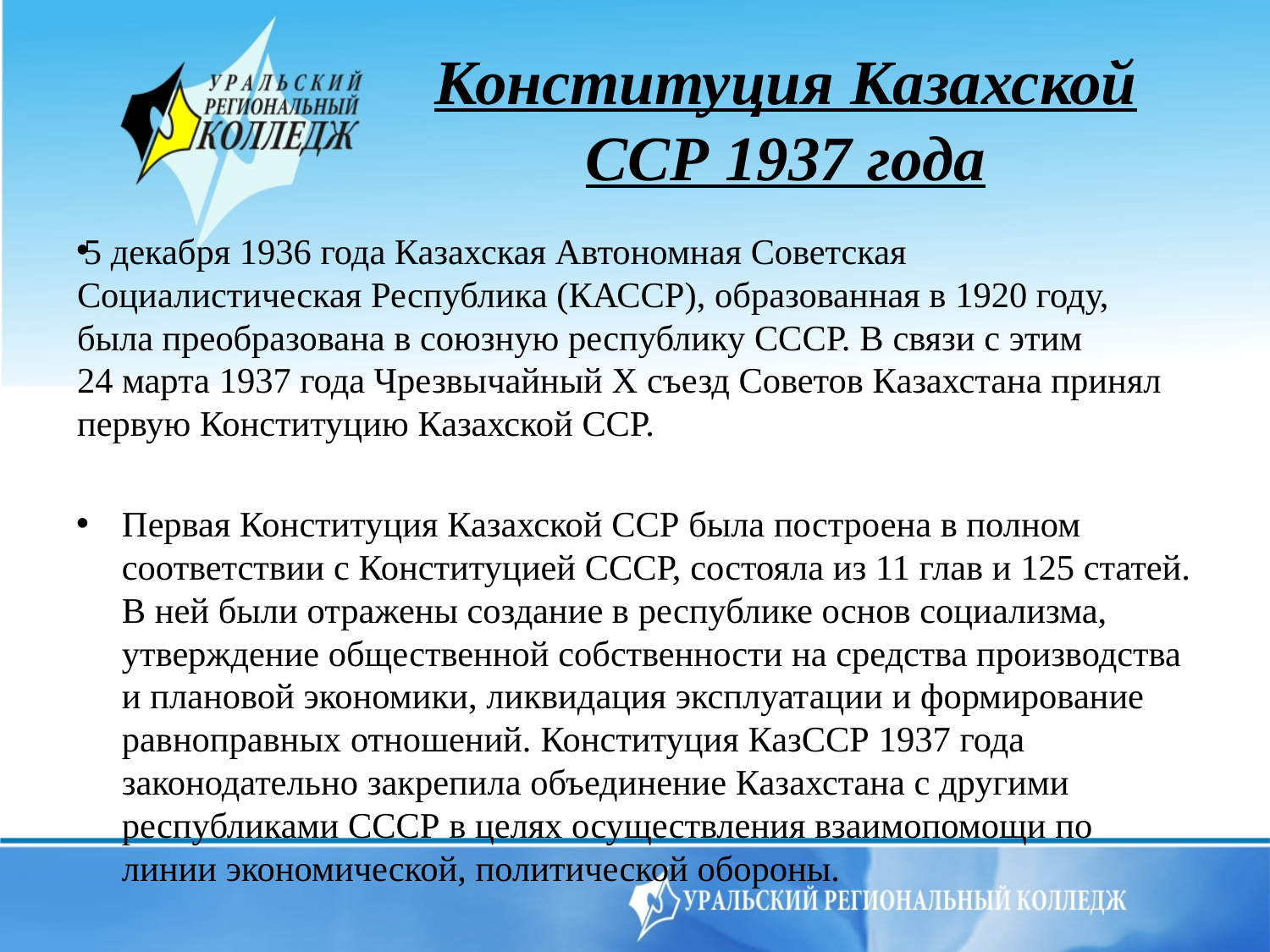

# Конституция Казахской ССР 1937 года
5 декабря 1936 года Казахская Автономная Советская Социалистическая Республика (КАССР), образованная в 1920 году, была преобразована в союзную республику СССР. В связи с этим 24 марта 1937 года Чрезвычайный Х съезд Советов Казахстана принял первую Конституцию Казахской ССР.

Первая Конституция Казахской ССР была построена в полном соответствии с Конституцией СССР, состояла из 11 глав и 125 статей. В ней были отражены создание в республике основ социализма, утверждение общественной собственности на средства производства и плановой экономики, ликвидация эксплуатации и формирование равноправных отношений. Конституция КазССР 1937 года законодательно закрепила объединение Казахстана с другими республиками СССР в целях осуществления взаимопомощи по линии экономической, политической обороны.